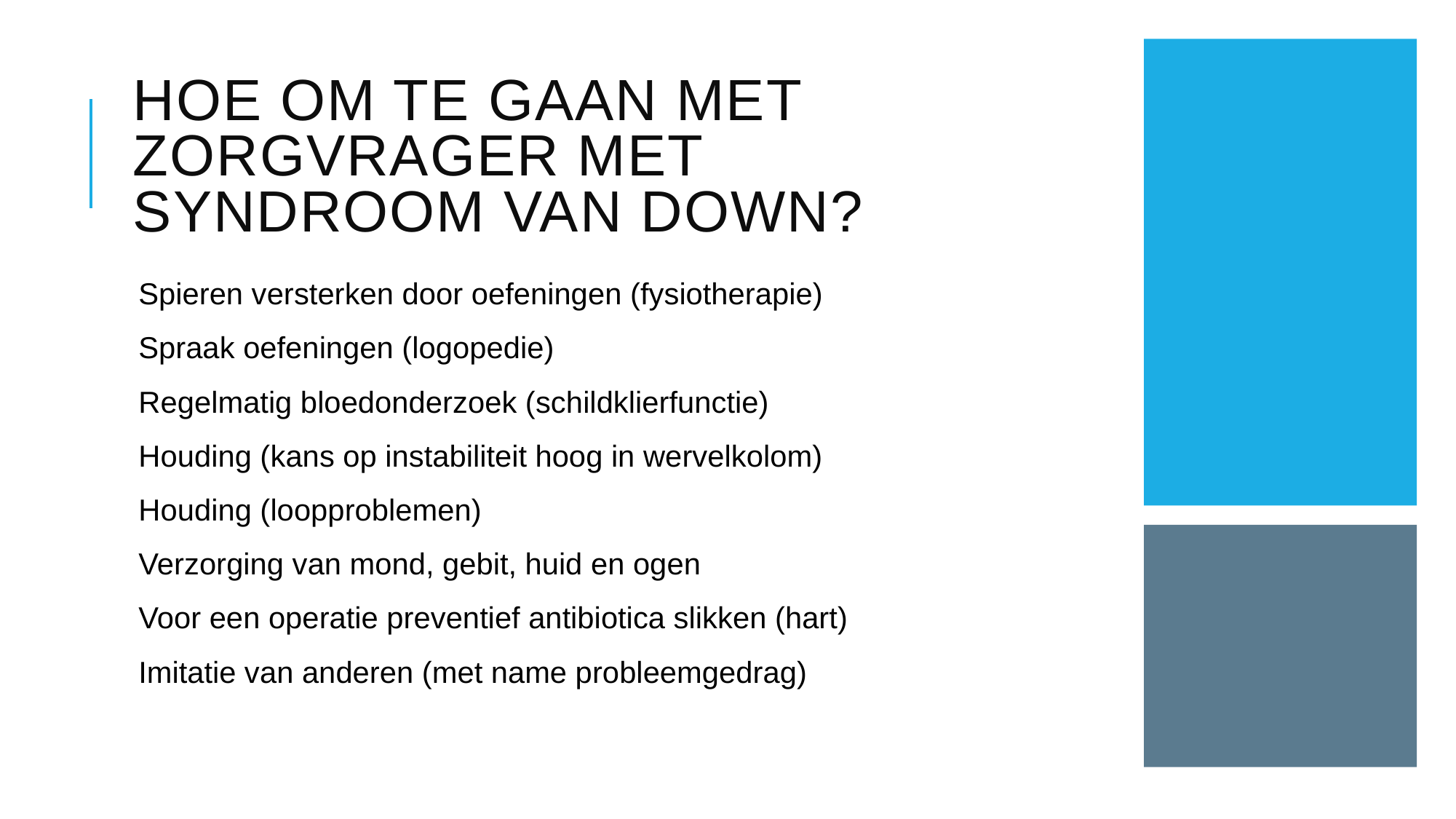

# Hoe om te gaan met zorgvrager met syndroom van Down?
Spieren versterken door oefeningen (fysiotherapie)
Spraak oefeningen (logopedie)
Regelmatig bloedonderzoek (schildklierfunctie)
Houding (kans op instabiliteit hoog in wervelkolom)
Houding (loopproblemen)
Verzorging van mond, gebit, huid en ogen
Voor een operatie preventief antibiotica slikken (hart)
Imitatie van anderen (met name probleemgedrag)